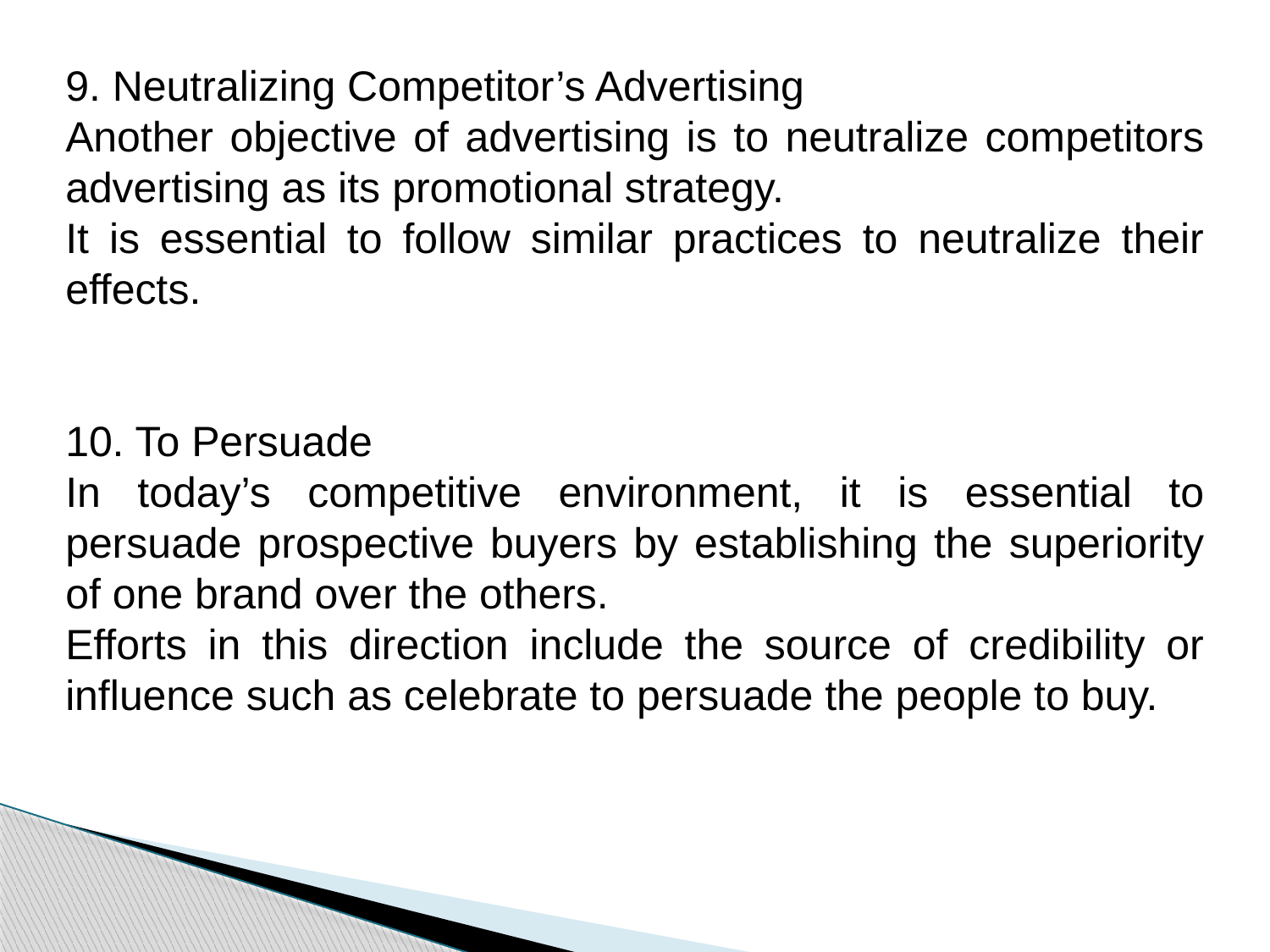

9. Neutralizing Competitor’s Advertising
Another objective of advertising is to neutralize competitors advertising as its promotional strategy.
It is essential to follow similar practices to neutralize their effects.

10. To Persuade
In today’s competitive environment, it is essential to persuade prospective buyers by establishing the superiority of one brand over the others.
Efforts in this direction include the source of credibility or influence such as celebrate to persuade the people to buy.